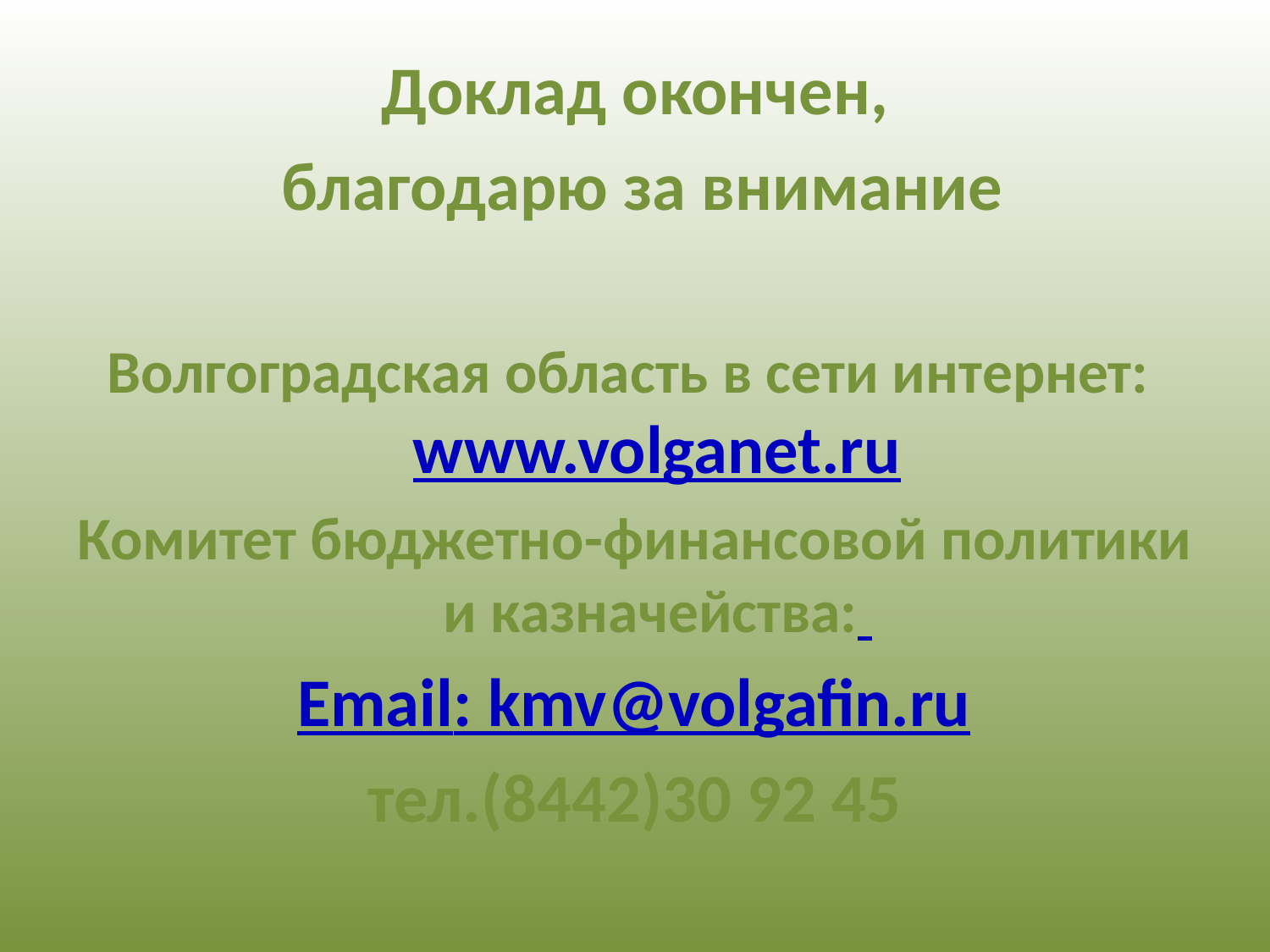

Доклад окончен,
 благодарю за внимание

Волгоградская область в сети интернет: www.volganet.ru
Комитет бюджетно-финансовой политики и казначейства:
Email: kmv@volgafin.ru
тел.(8442)30 92 45